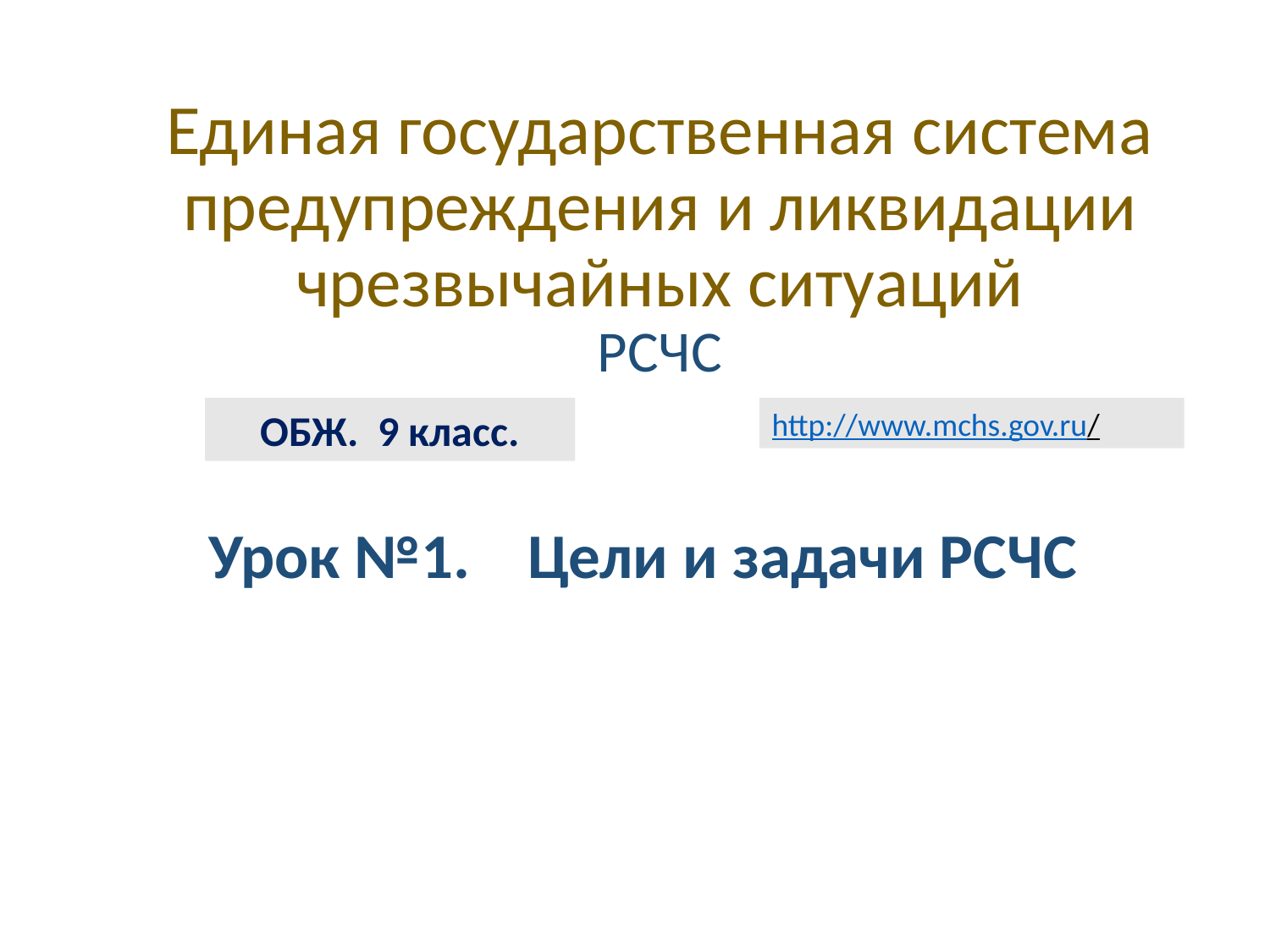

# Единая государственная система предупреждения и ликвидации чрезвычайных ситуаций РСЧС
ОБЖ.  9 класс.
http://www.mchs.gov.ru/
Урок №1.    Цели и задачи РСЧС